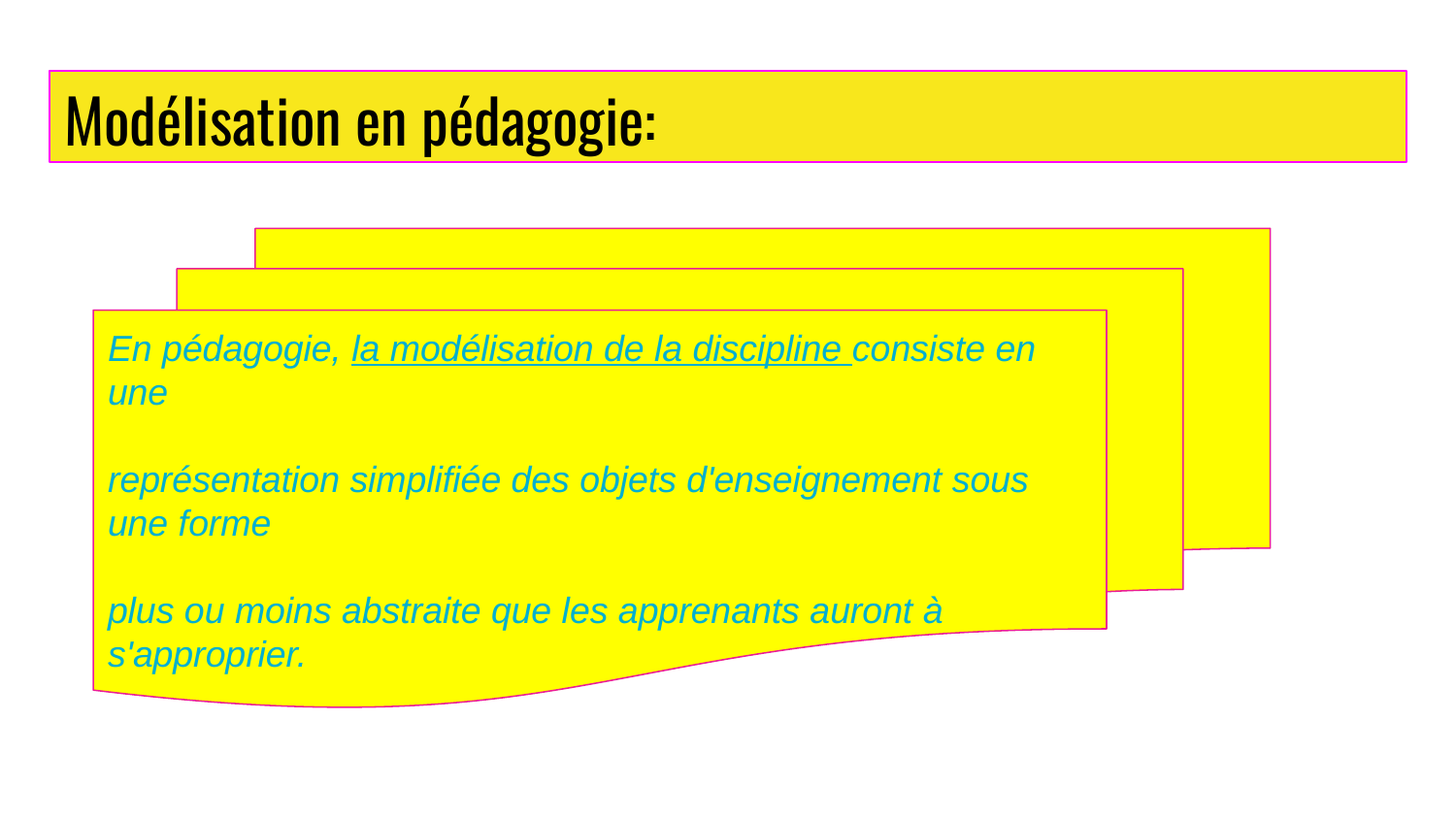

# Modélisation en pédagogie:

En pédagogie, la modélisation de la discipline consiste en une

représentation simplifiée des objets d'enseignement sous une forme

plus ou moins abstraite que les apprenants auront à s'approprier.